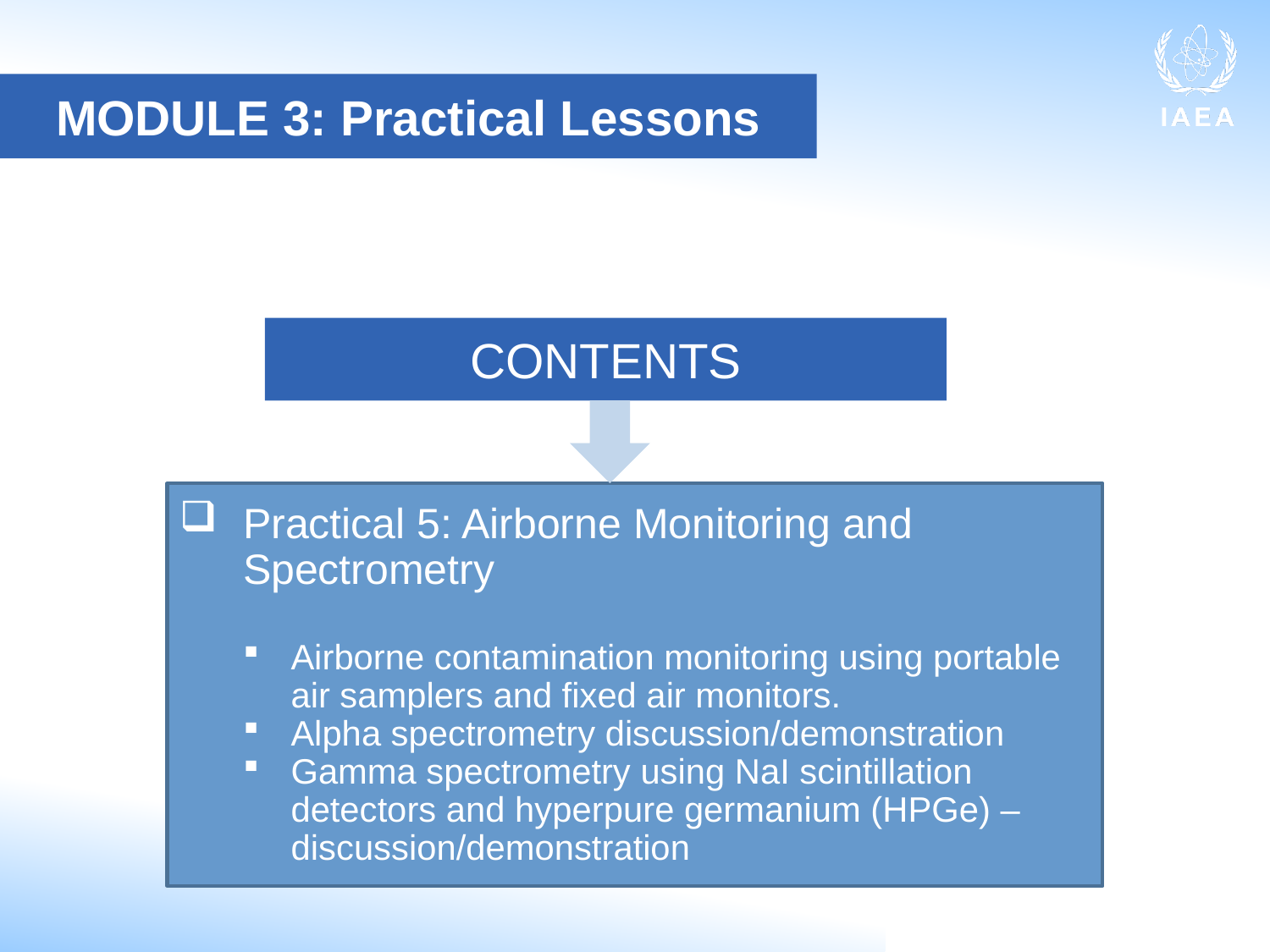

MODULE 3: Practical Lessons
CONTENTS

Practical 5: Airborne Monitoring and Spectrometry

Airborne contamination monitoring using portable air samplers and fixed air monitors.
Alpha spectrometry discussion/demonstration
Gamma spectrometry using NaI scintillation detectors and hyperpure germanium (HPGe) – discussion/demonstration